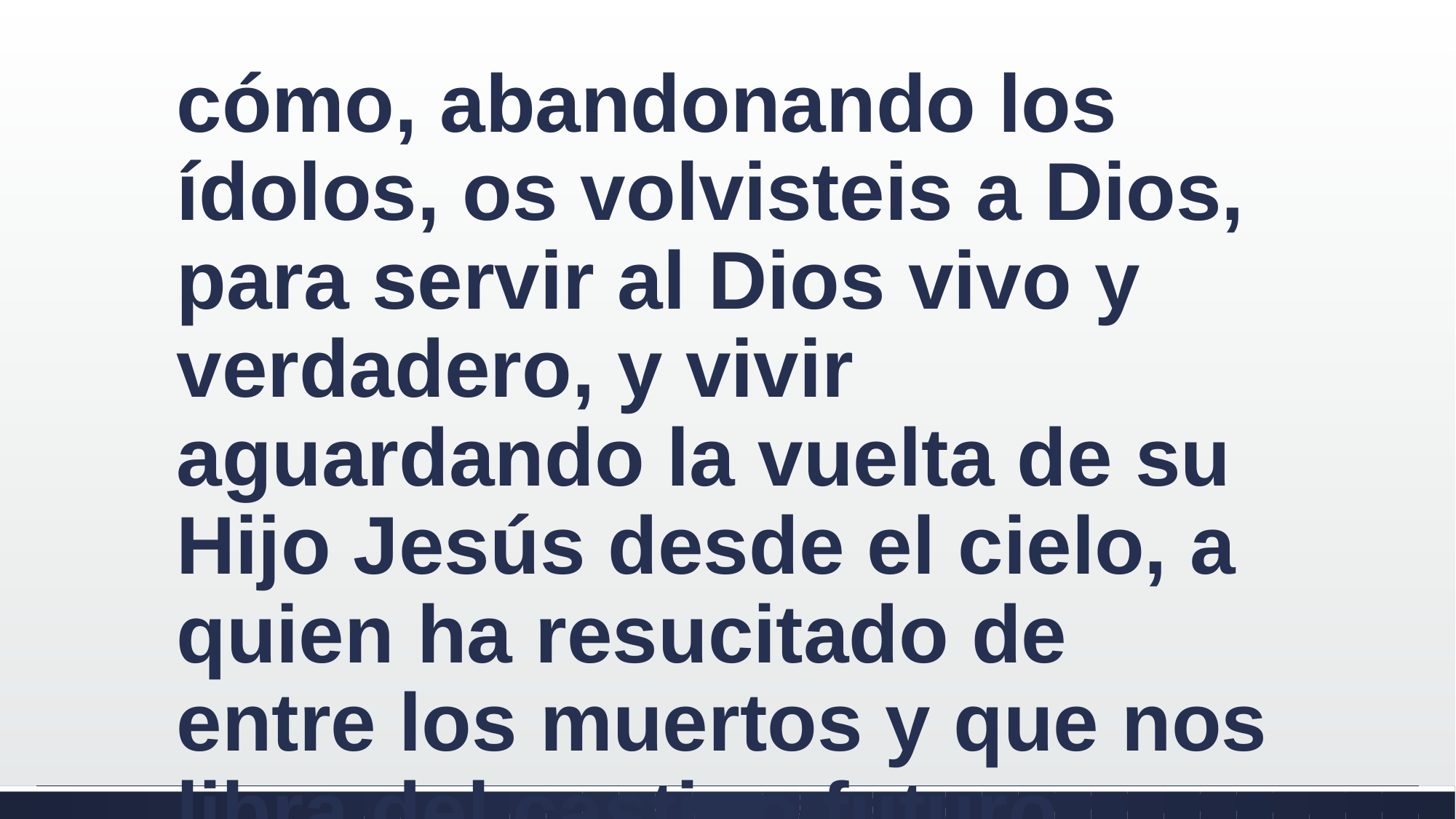

#
cómo, abandonando los ídolos, os volvisteis a Dios, para servir al Dios vivo y verdadero, y vivir aguardando la vuelta de su Hijo Jesús desde el cielo, a quien ha resucitado de entre los muertos y que nos libra del castigo futuro.